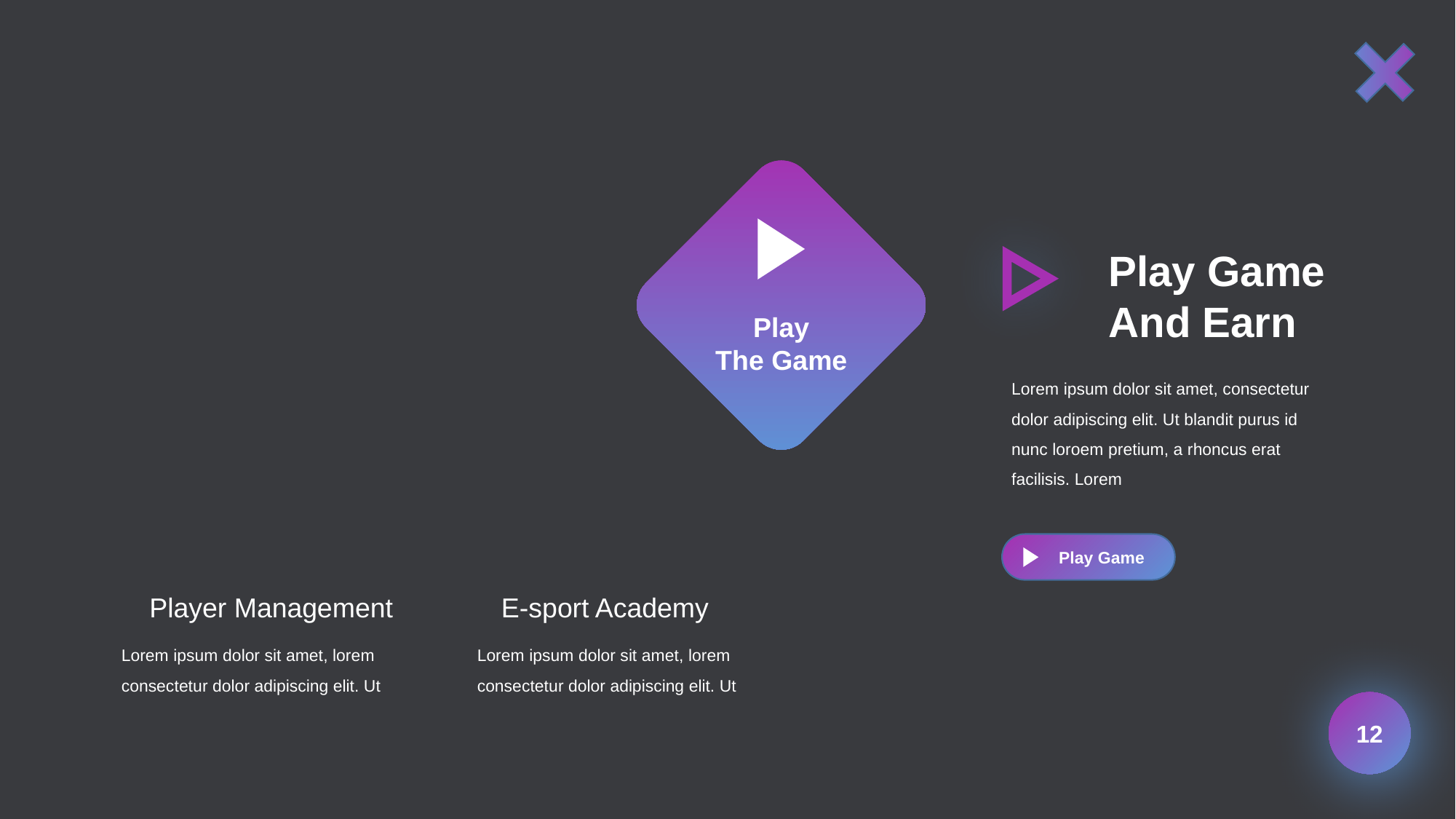

Play
The Game
Play Game
And Earn

Lorem ipsum dolor sit amet, consectetur dolor adipiscing elit. Ut blandit purus id nunc loroem pretium, a rhoncus erat facilisis. Lorem

Play Game

Player Management
Lorem ipsum dolor sit amet, lorem consectetur dolor adipiscing elit. Ut
E-sport Academy
Lorem ipsum dolor sit amet, lorem consectetur dolor adipiscing elit. Ut